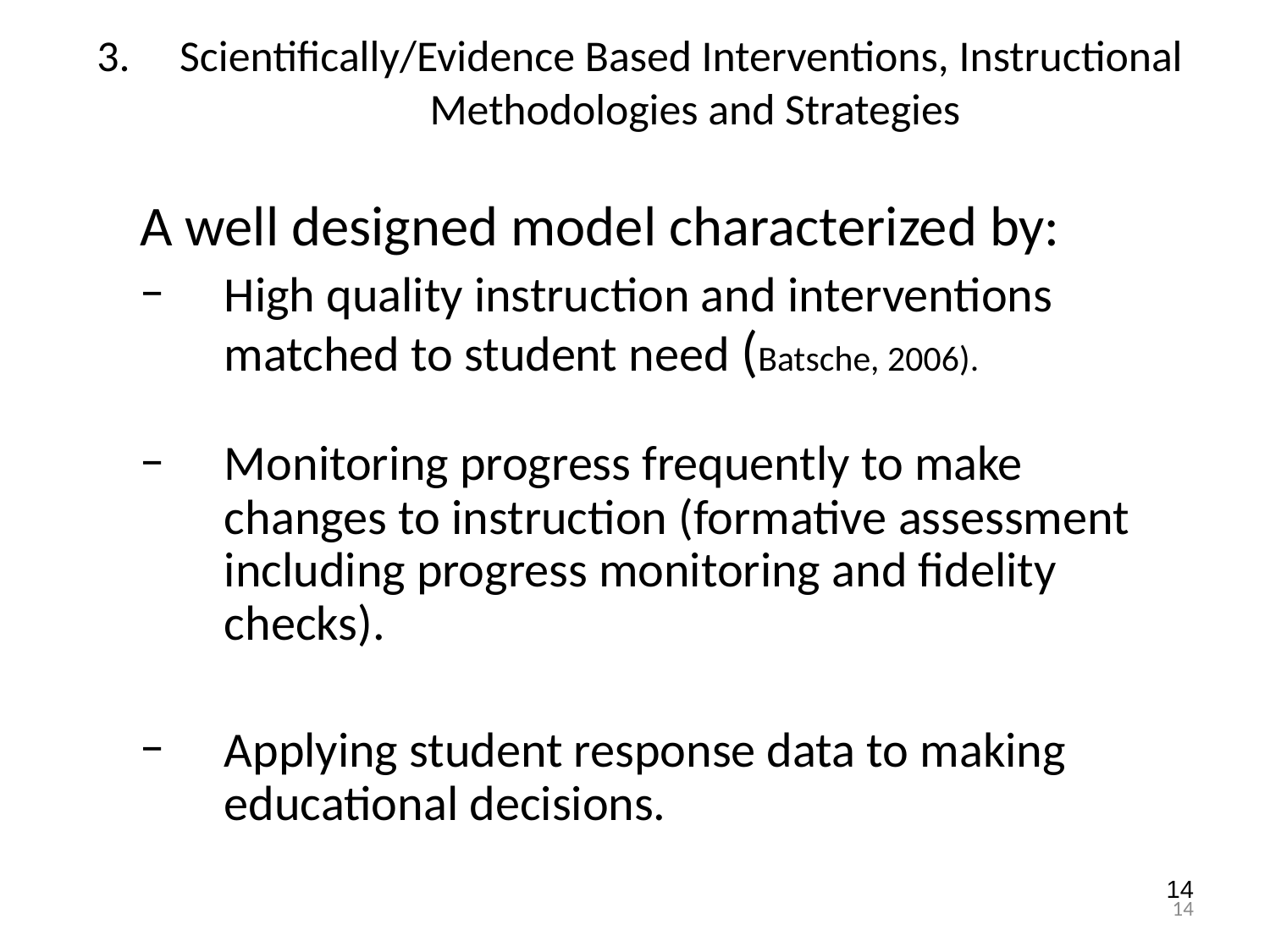

# 3.     Scientifically/Evidence Based Interventions, Instructional Methodologies and Strategies
A well designed model characterized by:
High quality instruction and interventions matched to student need (Batsche, 2006).

Monitoring progress frequently to make changes to instruction (formative assessment including progress monitoring and fidelity checks).

Applying student response data to making educational decisions.
14
14